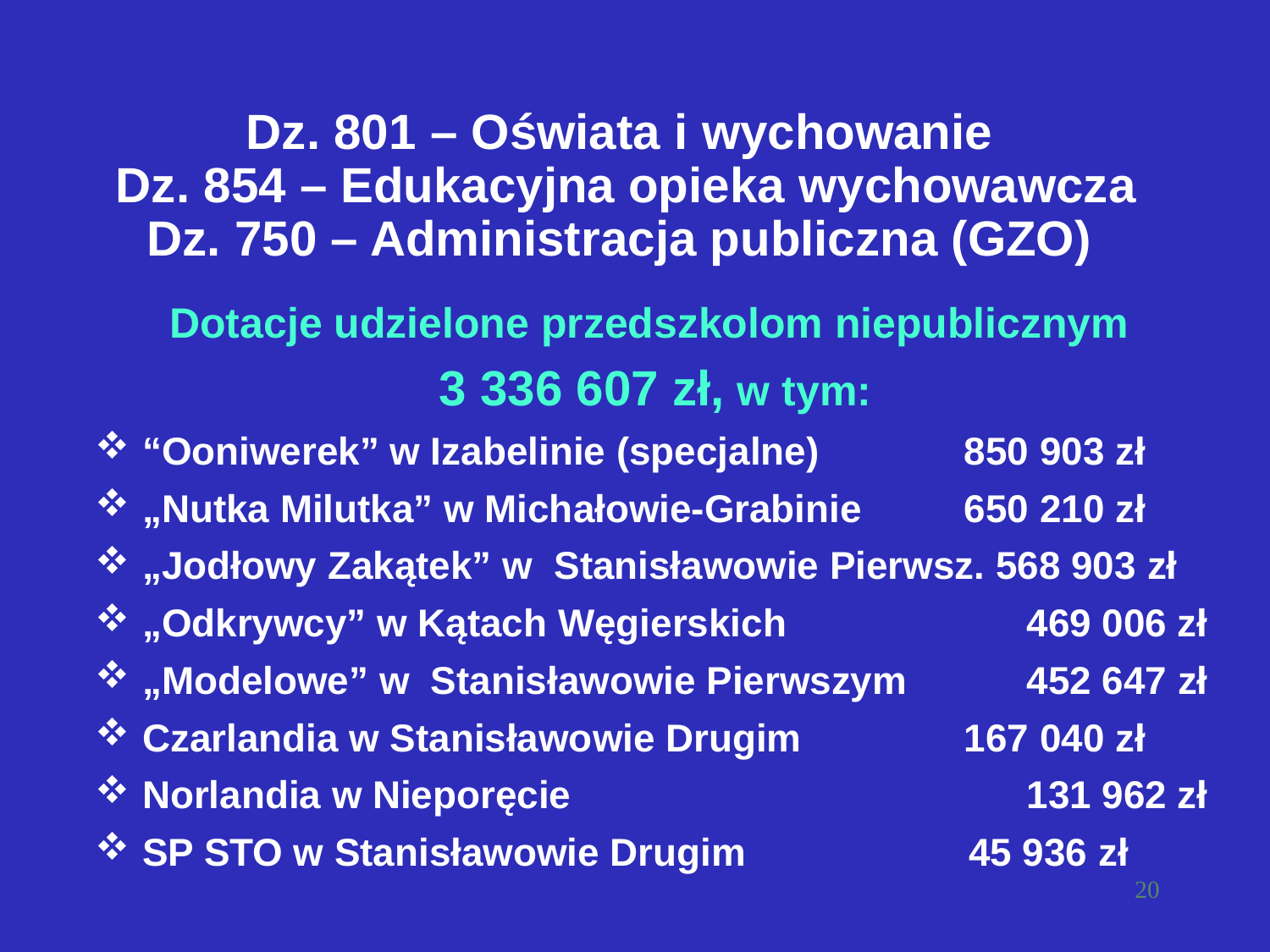

Dz. 801 – Oświata i wychowanie
 Dz. 854 – Edukacyjna opieka wychowawcza
Dz. 750 – Administracja publiczna (GZO)
Dotacje udzielone przedszkolom niepublicznym
3 336 607 zł, w tym:
“Ooniwerek” w Izabelinie (specjalne)			 850 903 zł
„Nutka Milutka” w Michałowie-Grabinie		 650 210 zł
„Jodłowy Zakątek” w  Stanisławowie Pierwsz. 568 903 zł
„Odkrywcy” w Kątach Węgierskich				 469 006 zł
„Modelowe” w  Stanisławowie Pierwszym		 452 647 zł
Czarlandia w Stanisławowie Drugim			 167 040 zł
Norlandia w Nieporęcie 				      		 131 962 zł
SP STO w Stanisławowie Drugim		             45 936 zł

20